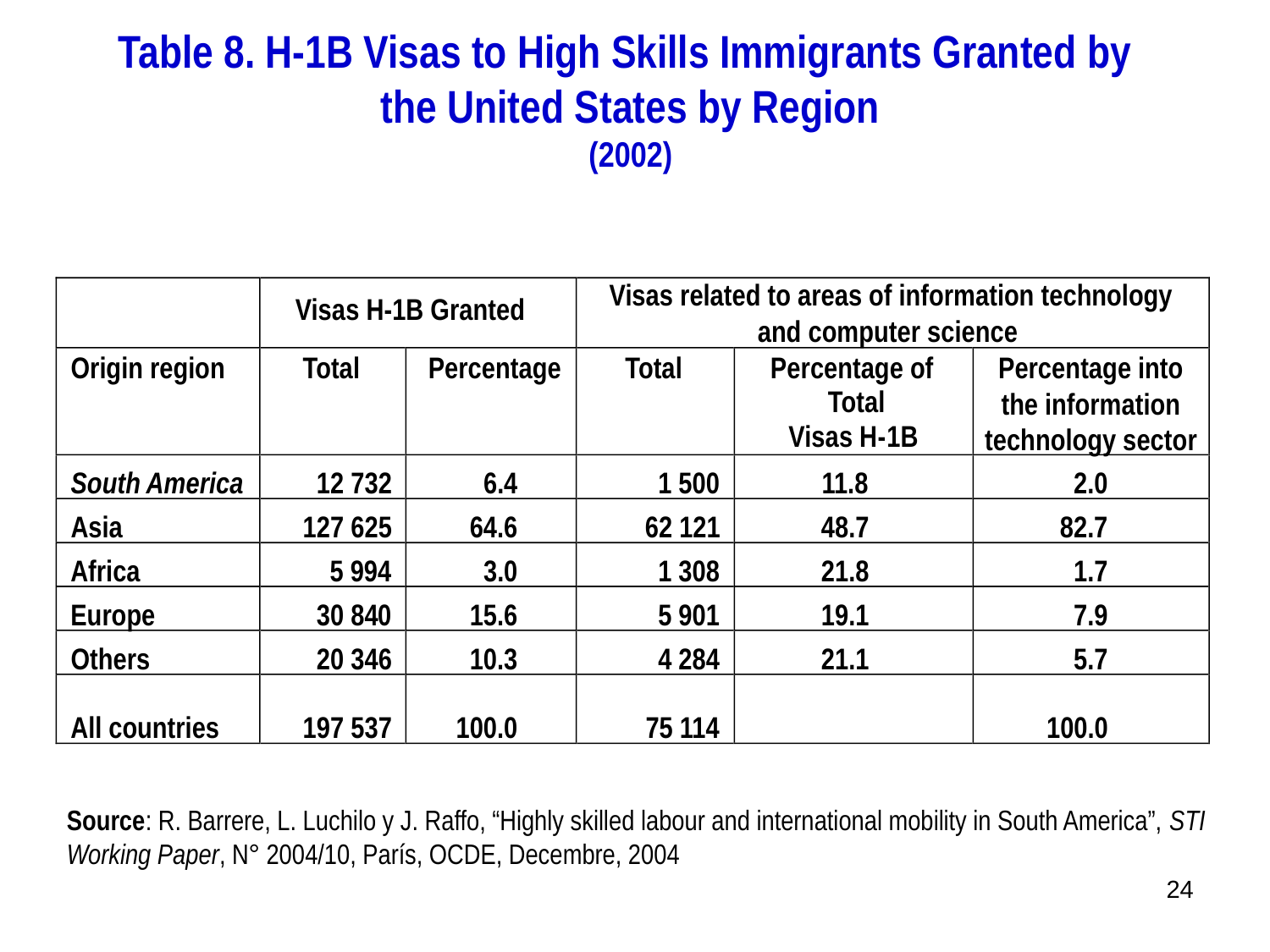

Table 8. H-1B Visas to High Skills Immigrants Granted by
the United States by Region
(2002)
Visas related to areas of information technology
and computer science

Visas H-1B Granted

Origin region
Total
Percentage

Total
Percentage of
Percentage into
the information
technology sector
Total

Visas H
-
1B

South America

12 732

6.4

1 500

11.8

2.0

Asia

127 625

64.6

62 121

48.7

82.7

Africa

5 994

3.0

1 308

21.8

1.7

Europe
30 84
0

15.6

5 901

19.1

7.9

Others

20 346

10.3

4 284

21.1

5.7

All countries

197 537

100.0
75 114

100.0

Source: R. Barrere, L. Luchilo y J. Raffo, “Highly skilled labour and international mobility in South America”, STI Working Paper, N° 2004/10, París, OCDE, Decembre, 2004
24